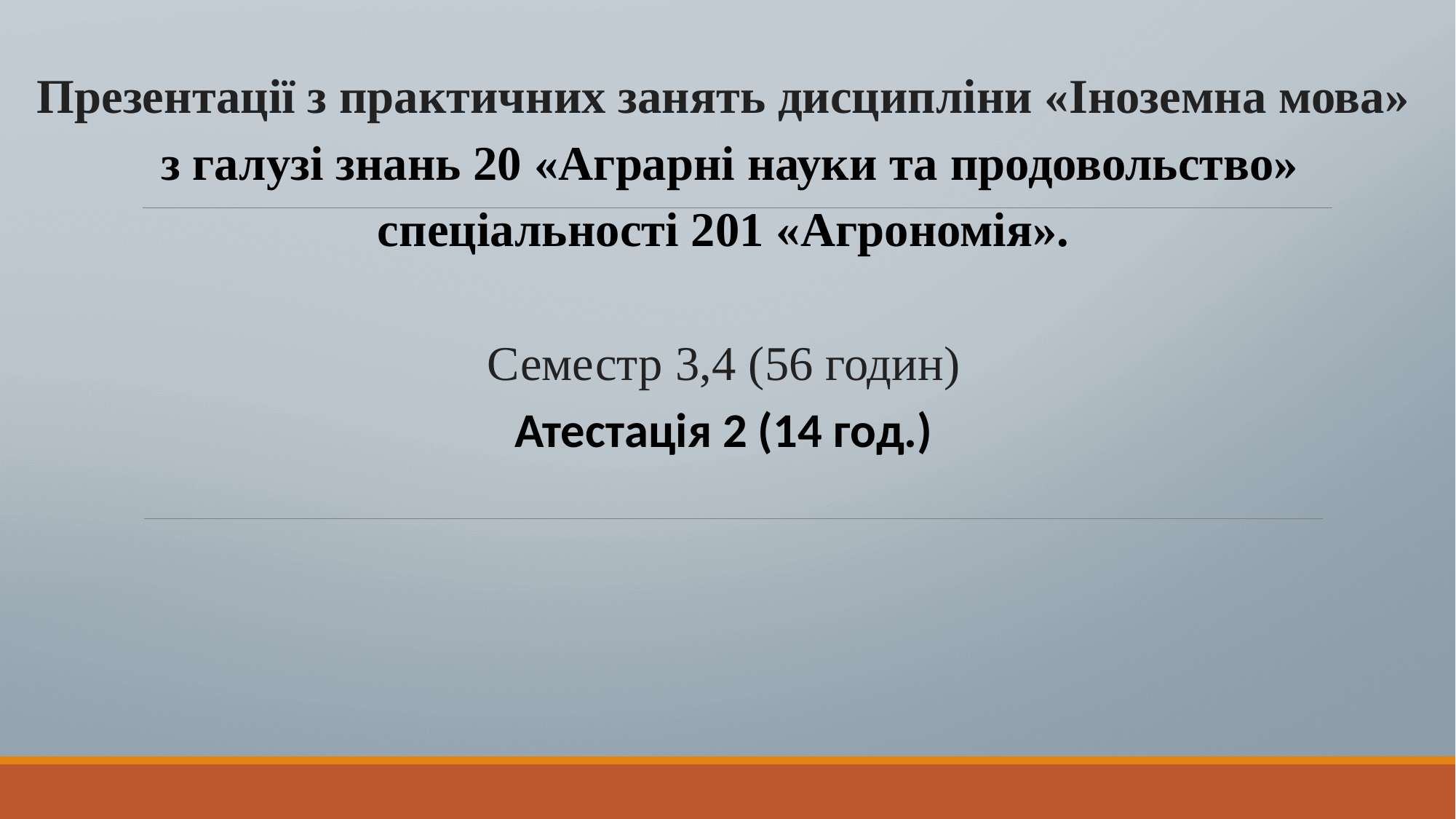

Презентації з практичних занять дисципліни «Іноземна мова»
 з галузі знань 20 «Аграрні науки та продовольство» спеціальності 201 «Агрономія».
Семестр 3,4 (56 годин)
Атестація 2 (14 год.)